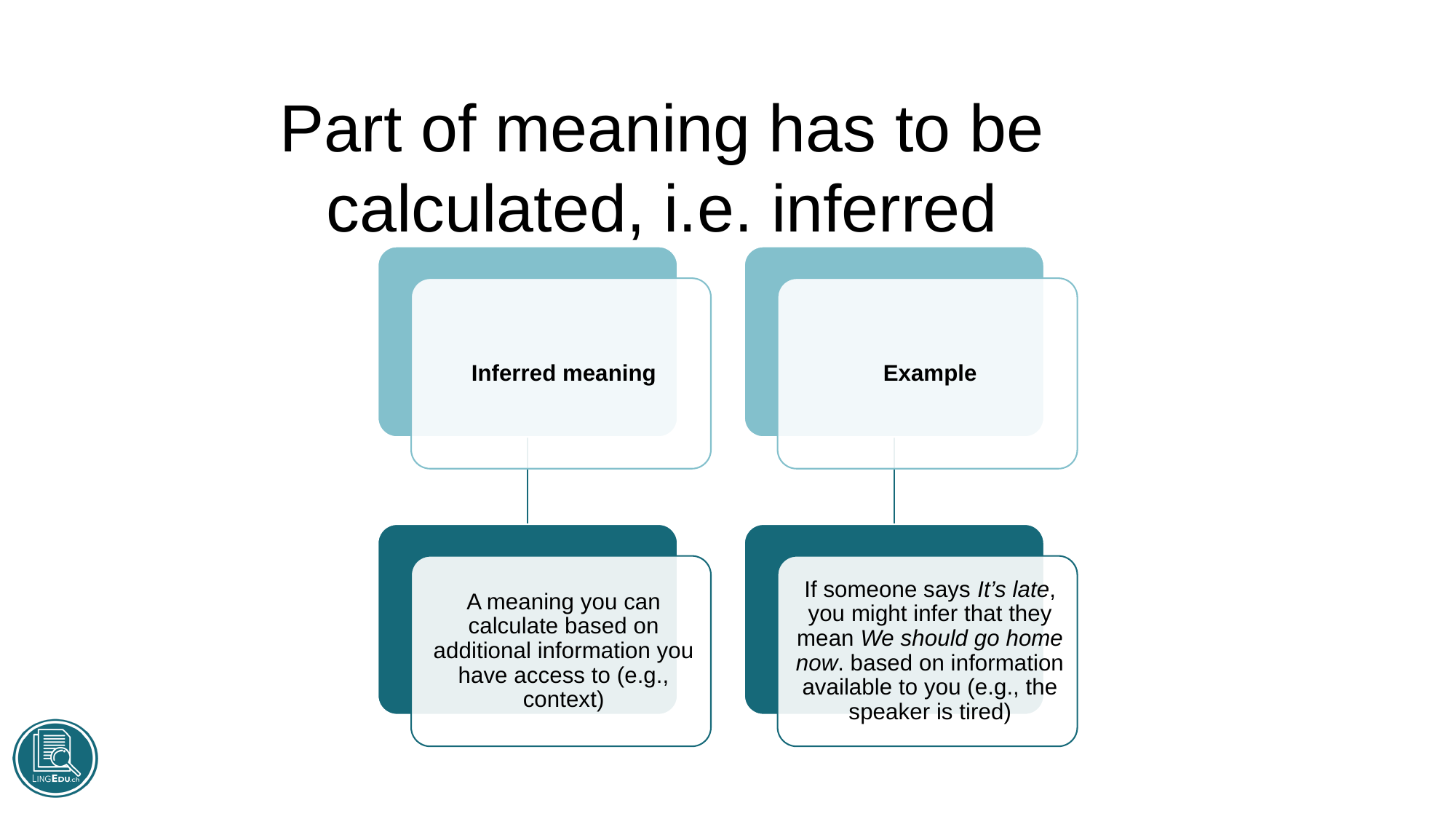

Part of meaning has to be calculated, i.e. inferred
Inferred meaning
A meaning you can calculate based on additional information you have access to (e.g., context)
Example
If someone says It’s late, you might infer that they mean We should go home now. based on information available to you (e.g., the speaker is tired)